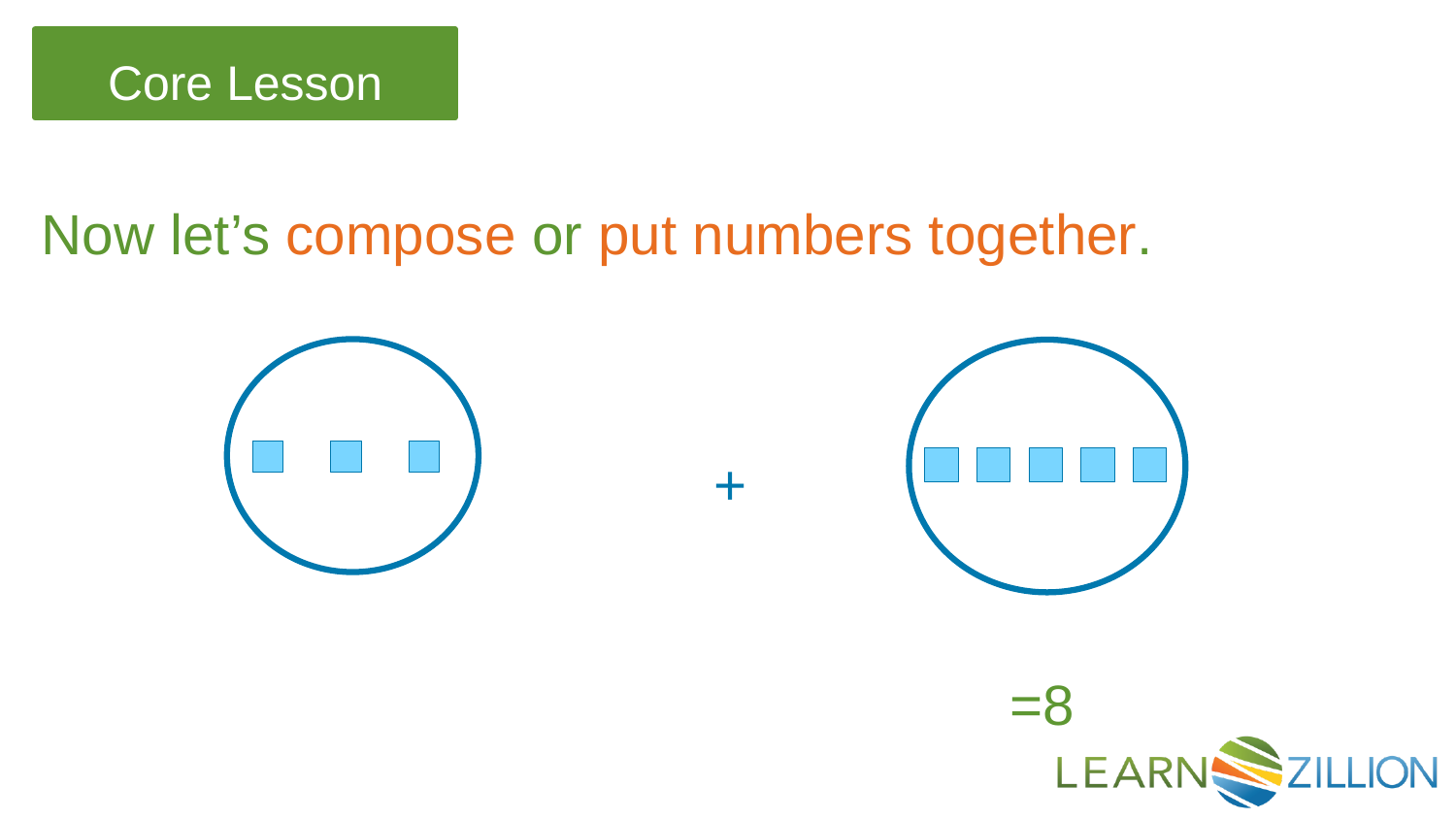

Now let’s compose or put numbers together.

+

=8